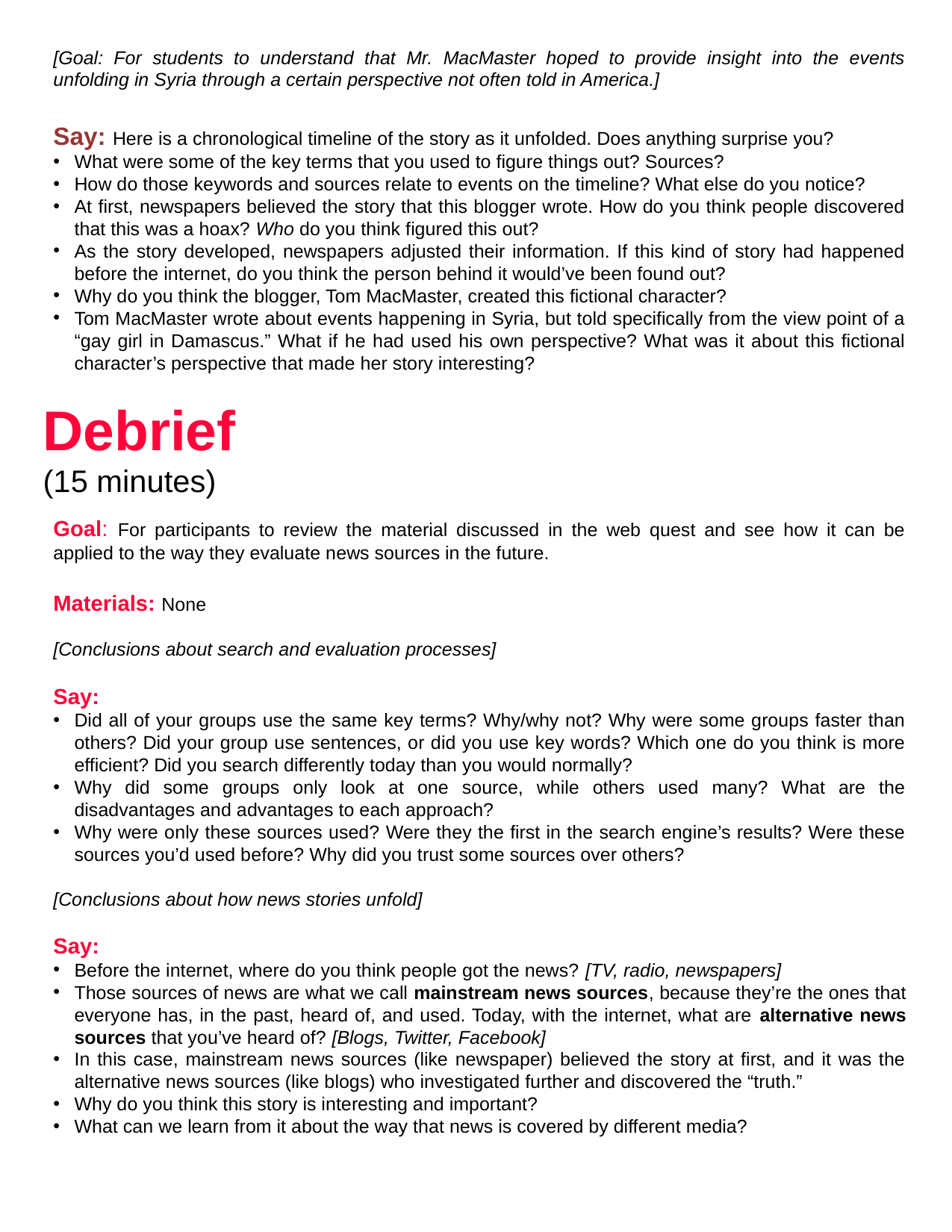

[Goal: For students to understand that Mr. MacMaster hoped to provide insight into the events unfolding in Syria through a certain perspective not often told in America.]

Say: Here is a chronological timeline of the story as it unfolded. Does anything surprise you?
What were some of the key terms that you used to figure things out? Sources?
How do those keywords and sources relate to events on the timeline? What else do you notice?
At first, newspapers believed the story that this blogger wrote. How do you think people discovered that this was a hoax? Who do you think figured this out?
As the story developed, newspapers adjusted their information. If this kind of story had happened before the internet, do you think the person behind it would’ve been found out?
Why do you think the blogger, Tom MacMaster, created this fictional character?
Tom MacMaster wrote about events happening in Syria, but told specifically from the view point of a “gay girl in Damascus.” What if he had used his own perspective? What was it about this fictional character’s perspective that made her story interesting?
Debrief
(15 minutes)

Goal: For participants to review the material discussed in the web quest and see how it can be applied to the way they evaluate news sources in the future.

Materials: None

[Conclusions about search and evaluation processes]

Say:
Did all of your groups use the same key terms? Why/why not? Why were some groups faster than others? Did your group use sentences, or did you use key words? Which one do you think is more efficient? Did you search differently today than you would normally?
Why did some groups only look at one source, while others used many? What are the disadvantages and advantages to each approach?
Why were only these sources used? Were they the first in the search engine’s results? Were these sources you’d used before? Why did you trust some sources over others?

[Conclusions about how news stories unfold]

Say:
Before the internet, where do you think people got the news? [TV, radio, newspapers]
Those sources of news are what we call mainstream news sources, because they’re the ones that everyone has, in the past, heard of, and used. Today, with the internet, what are alternative news sources that you’ve heard of? [Blogs, Twitter, Facebook]
In this case, mainstream news sources (like newspaper) believed the story at first, and it was the alternative news sources (like blogs) who investigated further and discovered the “truth.”
Why do you think this story is interesting and important?
What can we learn from it about the way that news is covered by different media?